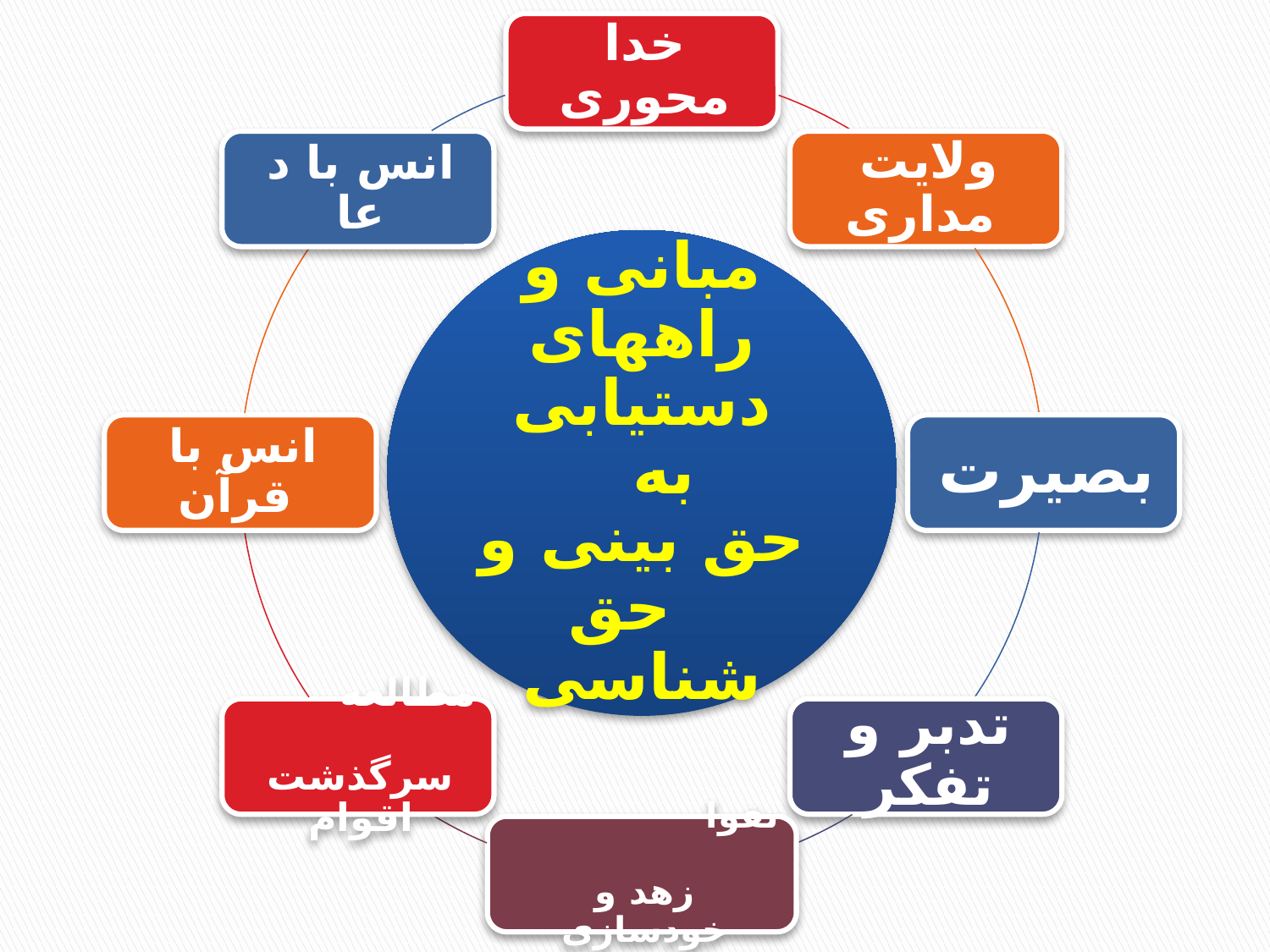

خدا محوری
ولایت مداری
بصیرت
تدبر و تفکر
تقوا                                    زهد و خودسازی
مطالعه              سرگذشت اقوام
انس با قرآن
انس با د عا
مبانی و راههای دستیابی به
حق بینی و   حق شناسی